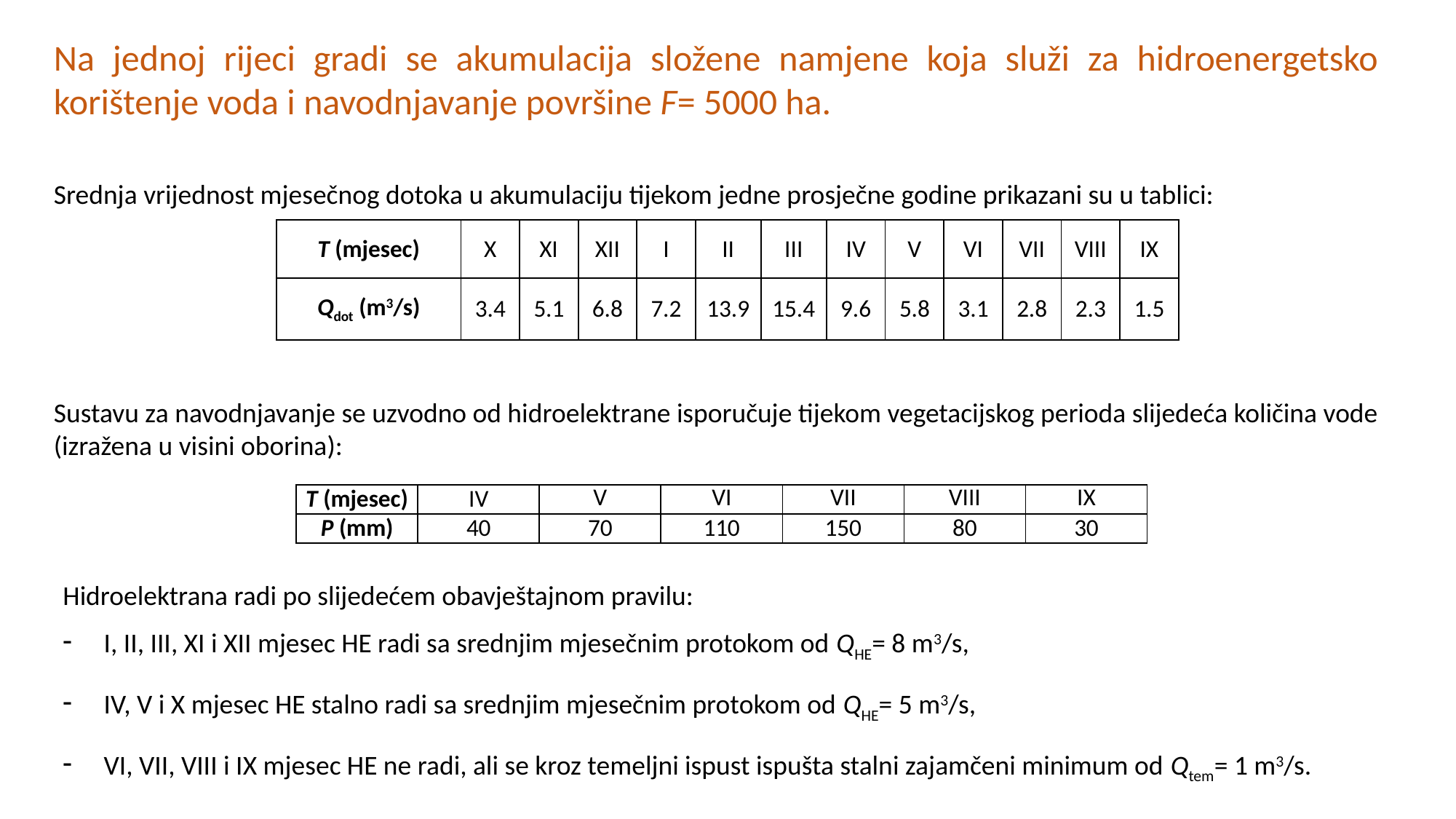

Na jednoj rijeci gradi se akumulacija složene namjene koja služi za hidroenergetsko korištenje voda i navodnjavanje površine F= 5000 ha.
Srednja vrijednost mjesečnog dotoka u akumulaciju tijekom jedne prosječne godine prikazani su u tablici:
| T (mjesec) | X | XI | XII | I | II | III | IV | V | VI | VII | VIII | IX |
| --- | --- | --- | --- | --- | --- | --- | --- | --- | --- | --- | --- | --- |
| Qdot (m3/s) | 3.4 | 5.1 | 6.8 | 7.2 | 13.9 | 15.4 | 9.6 | 5.8 | 3.1 | 2.8 | 2.3 | 1.5 |

Sustavu za navodnjavanje se uzvodno od hidroelektrane isporučuje tijekom vegetacijskog perioda slijedeća količina vode (izražena u visini oborina):

| T (mjesec) | IV | V | VI | VII | VIII | IX |
| --- | --- | --- | --- | --- | --- | --- |
| P (mm) | 40 | 70 | 110 | 150 | 80 | 30 |
Hidroelektrana radi po slijedećem obavještajnom pravilu:
I, II, III, XI i XII mjesec HE radi sa srednjim mjesečnim protokom od QHE= 8 m3/s,
IV, V i X mjesec HE stalno radi sa srednjim mjesečnim protokom od QHE= 5 m3/s,
VI, VII, VIII i IX mjesec HE ne radi, ali se kroz temeljni ispust ispušta stalni zajamčeni minimum od Qtem= 1 m3/s.